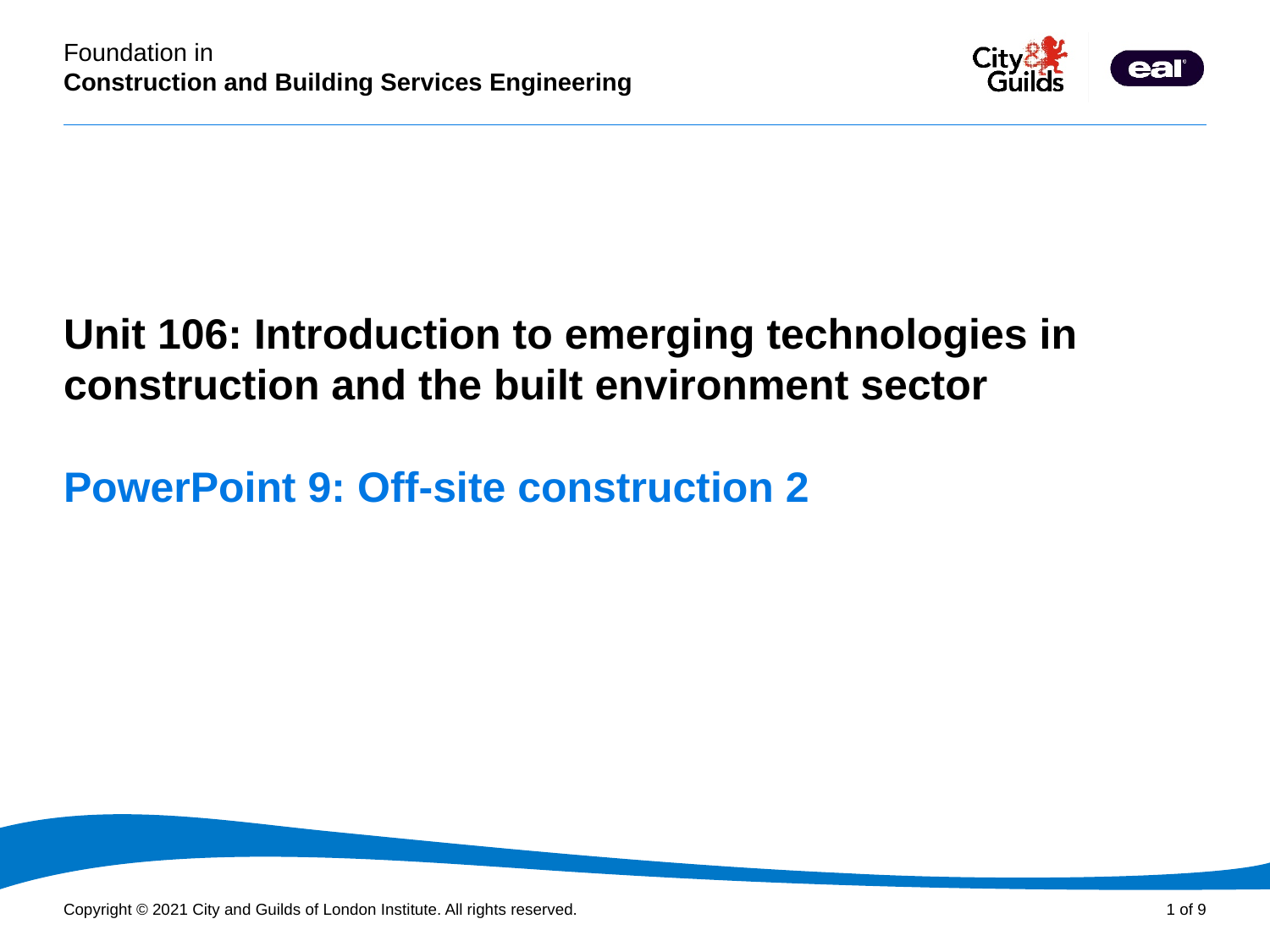

PowerPoint presentation
Unit 106: Introduction to emerging technologies in construction and the built environment sector
# PowerPoint 9: Off-site construction 2